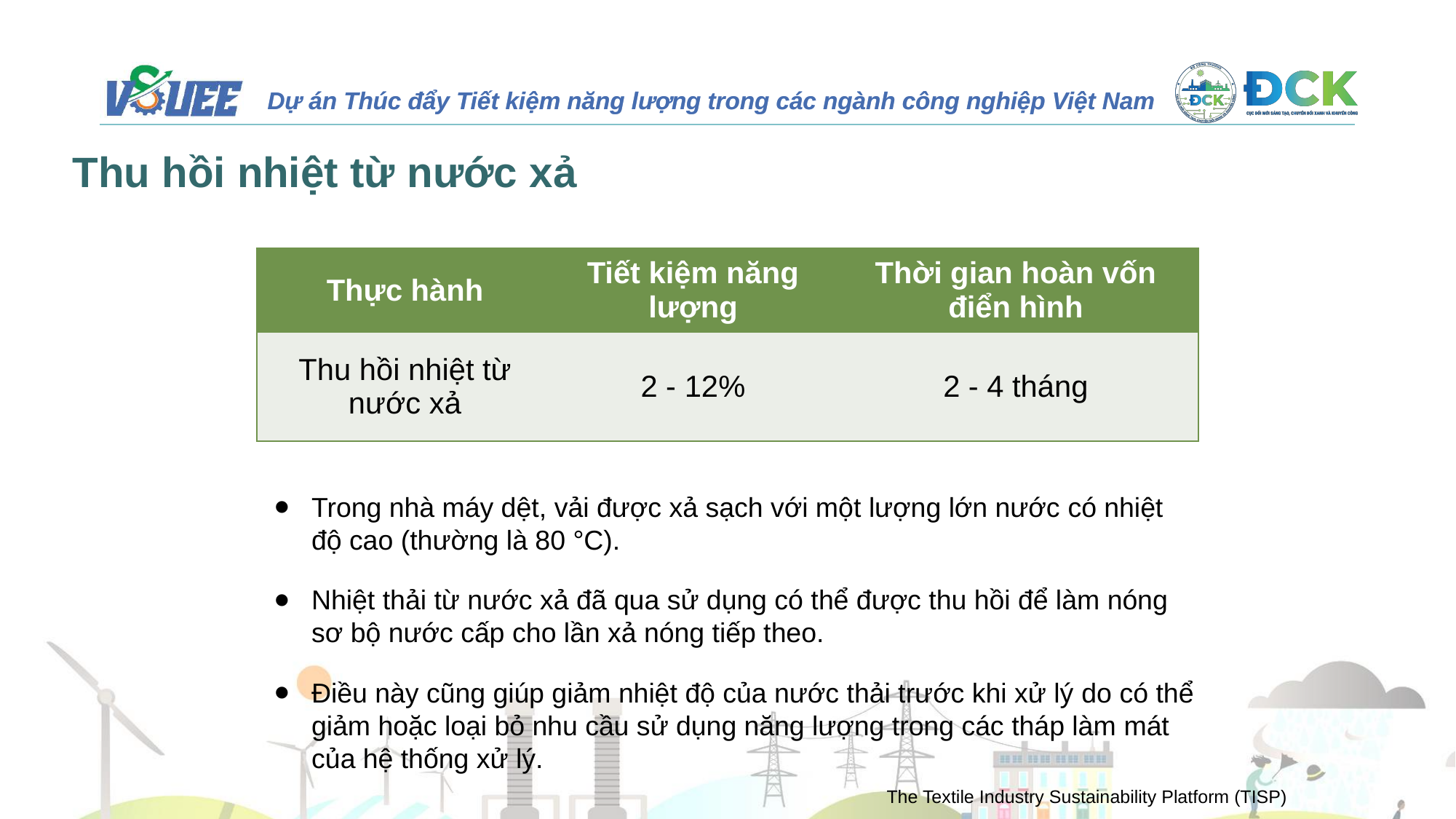

# Thu hồi nhiệt từ nước xả
| Thực hành | Tiết kiệm năng lượng | Thời gian hoàn vốn điển hình |
| --- | --- | --- |
| Thu hồi nhiệt từ nước xả | 2 - 12% | 2 - 4 tháng |
Trong nhà máy dệt, vải được xả sạch với một lượng lớn nước có nhiệt độ cao (thường là 80 °C).
Nhiệt thải từ nước xả đã qua sử dụng có thể được thu hồi để làm nóng sơ bộ nước cấp cho lần xả nóng tiếp theo.
Điều này cũng giúp giảm nhiệt độ của nước thải trước khi xử lý do có thể giảm hoặc loại bỏ nhu cầu sử dụng năng lượng trong các tháp làm mát của hệ thống xử lý.
 The Textile Industry Sustainability Platform (TISP)
9